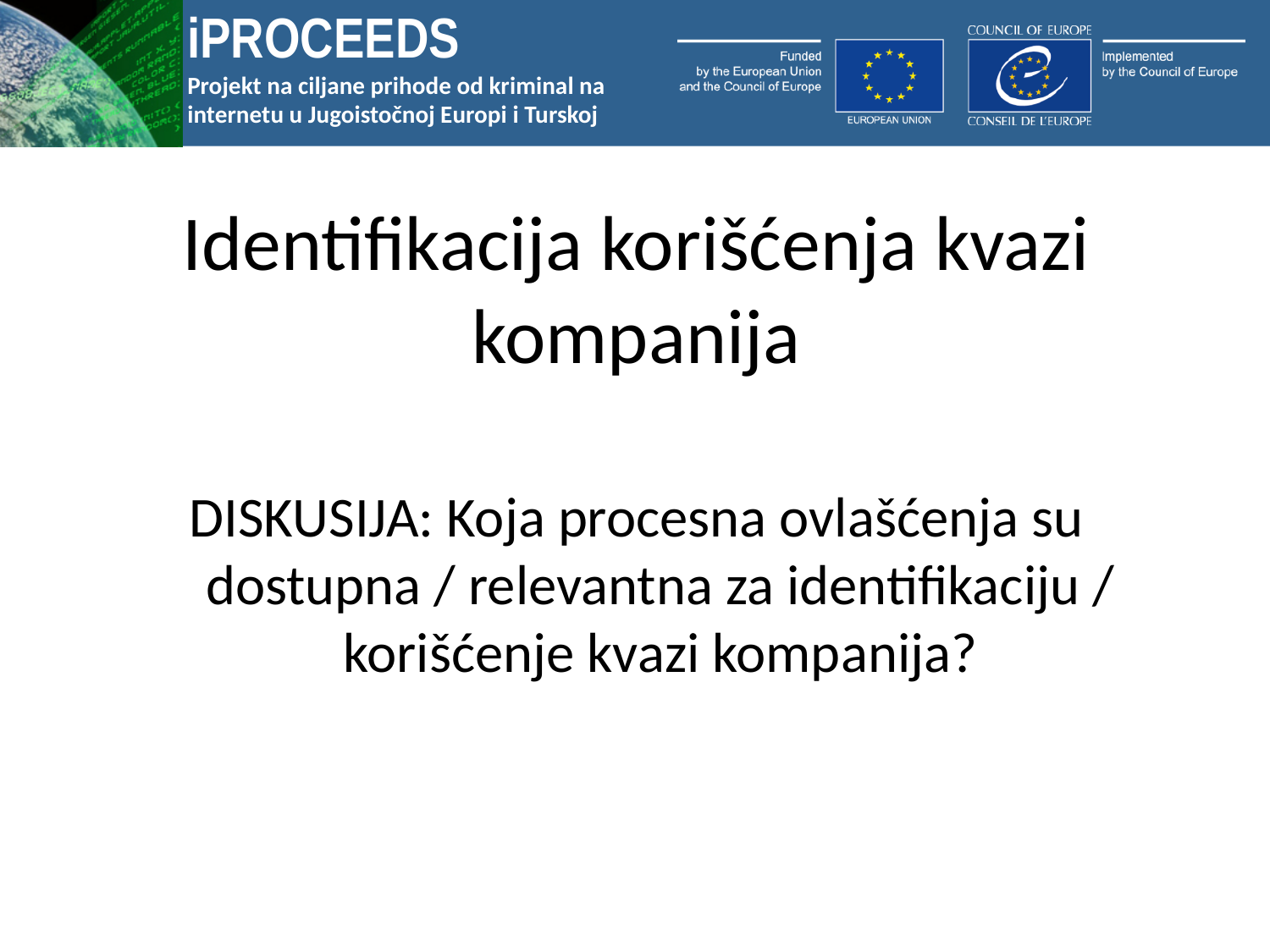

# Identifikacija korišćenja kvazi kompanija

DISKUSIJA: Koja procesna ovlašćenja su dostupna / relevantna za identifikaciju / korišćenje kvazi kompanija?